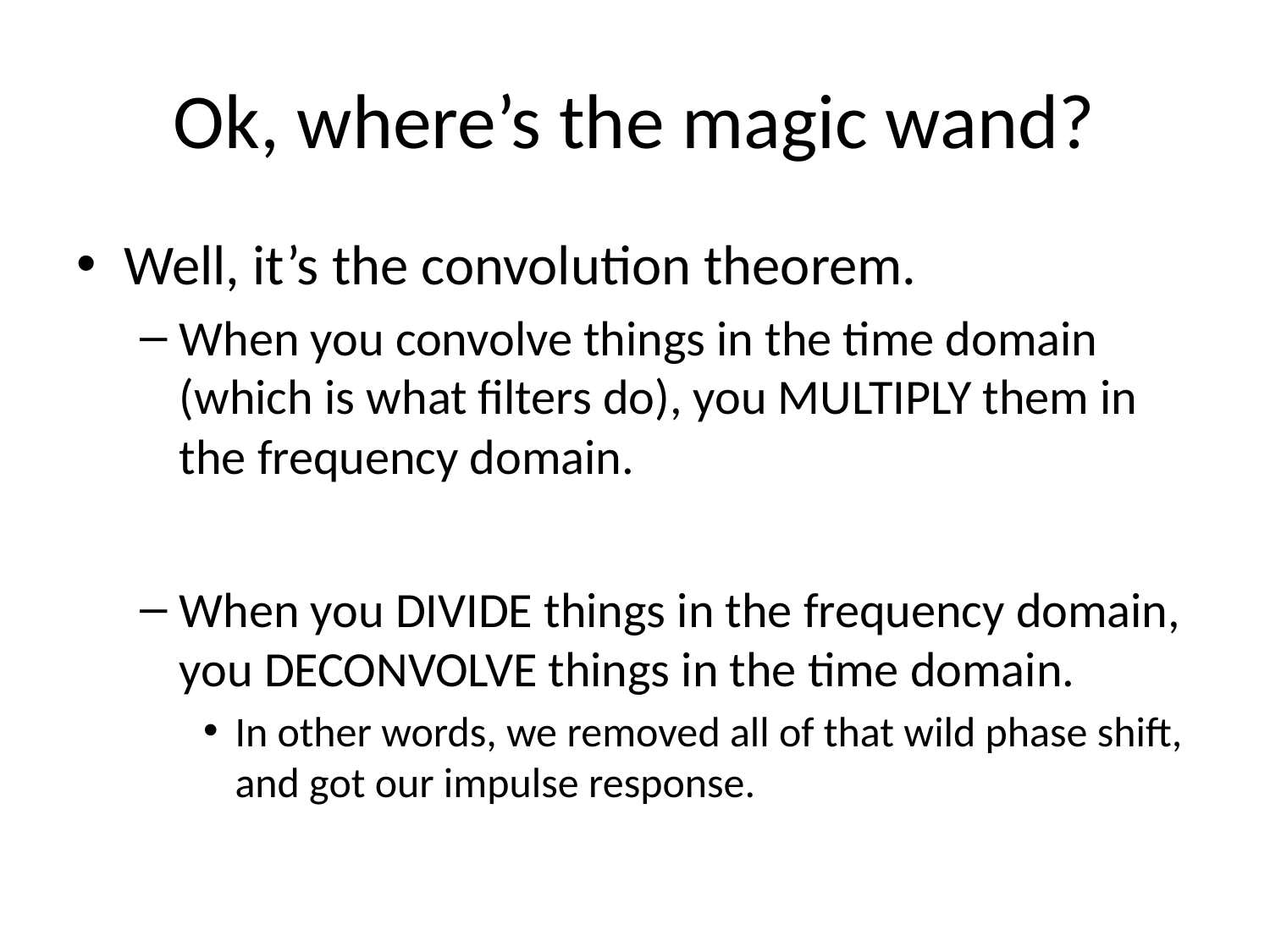

# Ok, where’s the magic wand?
Well, it’s the convolution theorem.
When you convolve things in the time domain (which is what filters do), you MULTIPLY them in the frequency domain.

When you DIVIDE things in the frequency domain, you DECONVOLVE things in the time domain.
In other words, we removed all of that wild phase shift, and got our impulse response.